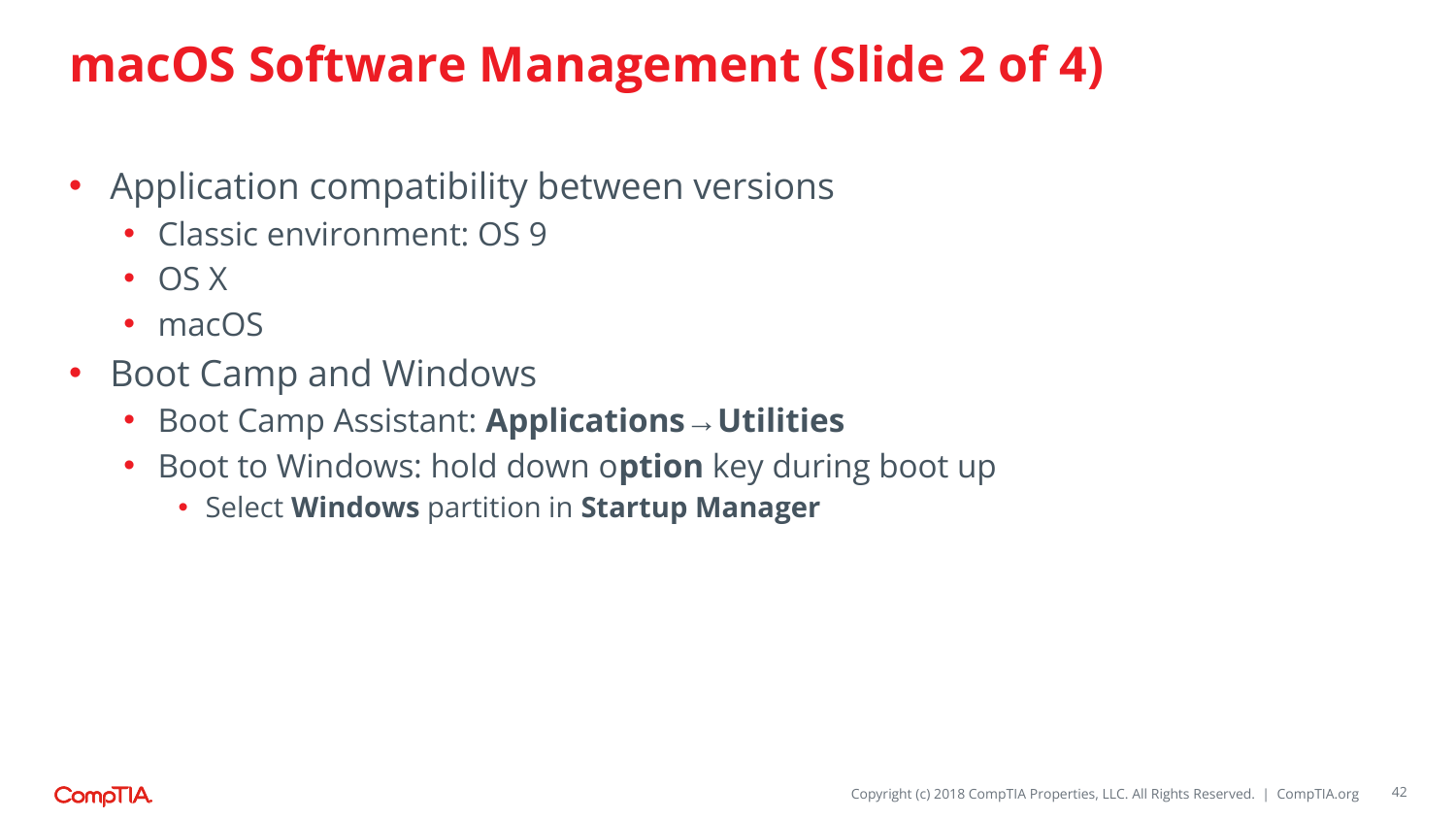

# macOS Software Management (Slide 2 of 4)
Application compatibility between versions
Classic environment: OS 9
OS X
macOS
Boot Camp and Windows
Boot Camp Assistant: Applications→Utilities
Boot to Windows: hold down option key during boot up
Select Windows partition in Startup Manager
42